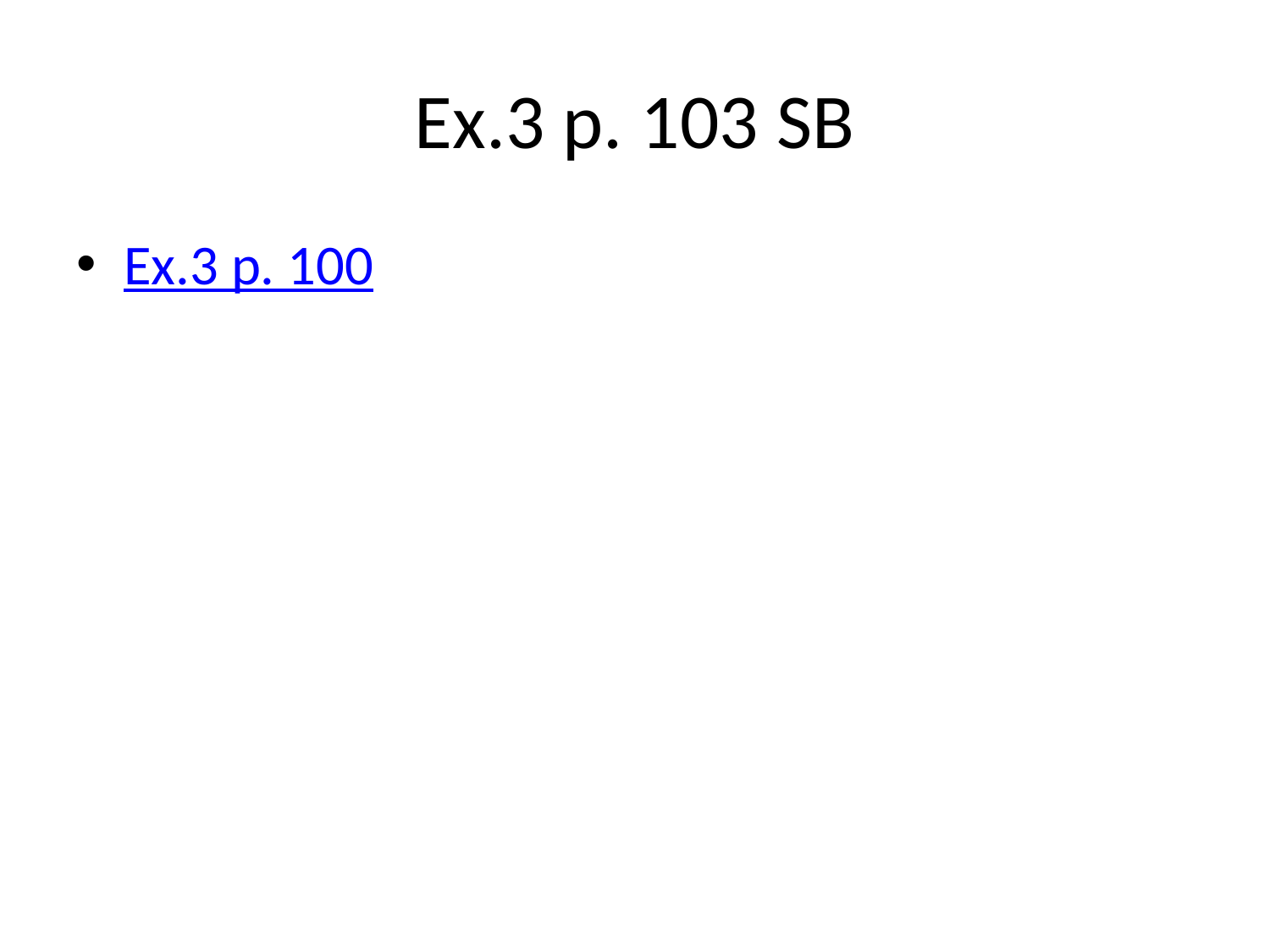

# Ex.3 p. 103 SB
Ex.3 p. 100